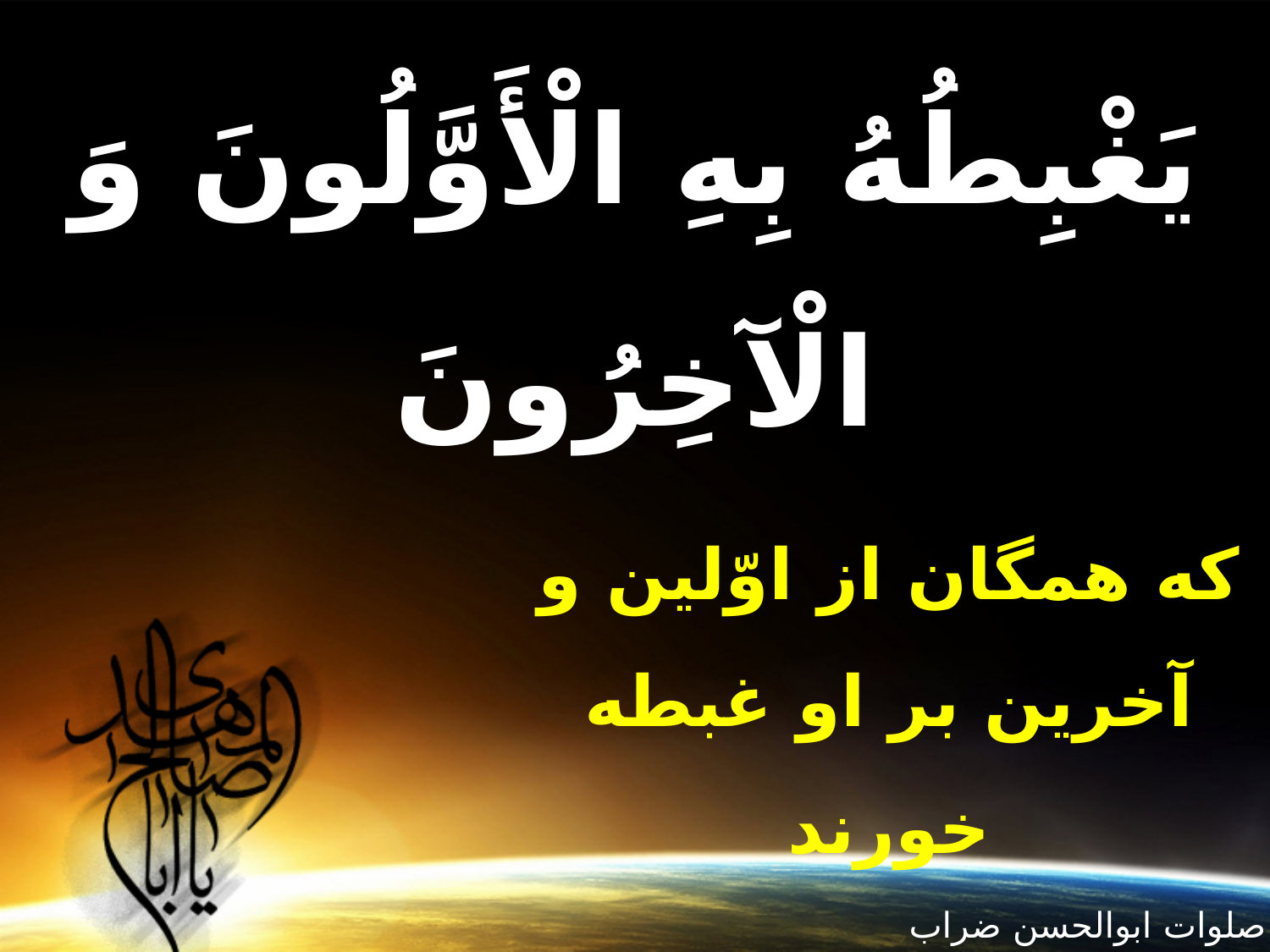

يَغْبِطُهُ بِهِ الْأَوَّلُونَ وَ الْآخِرُونَ‏
كه همگان از اوّلين و آخرين بر او غبطه خورند